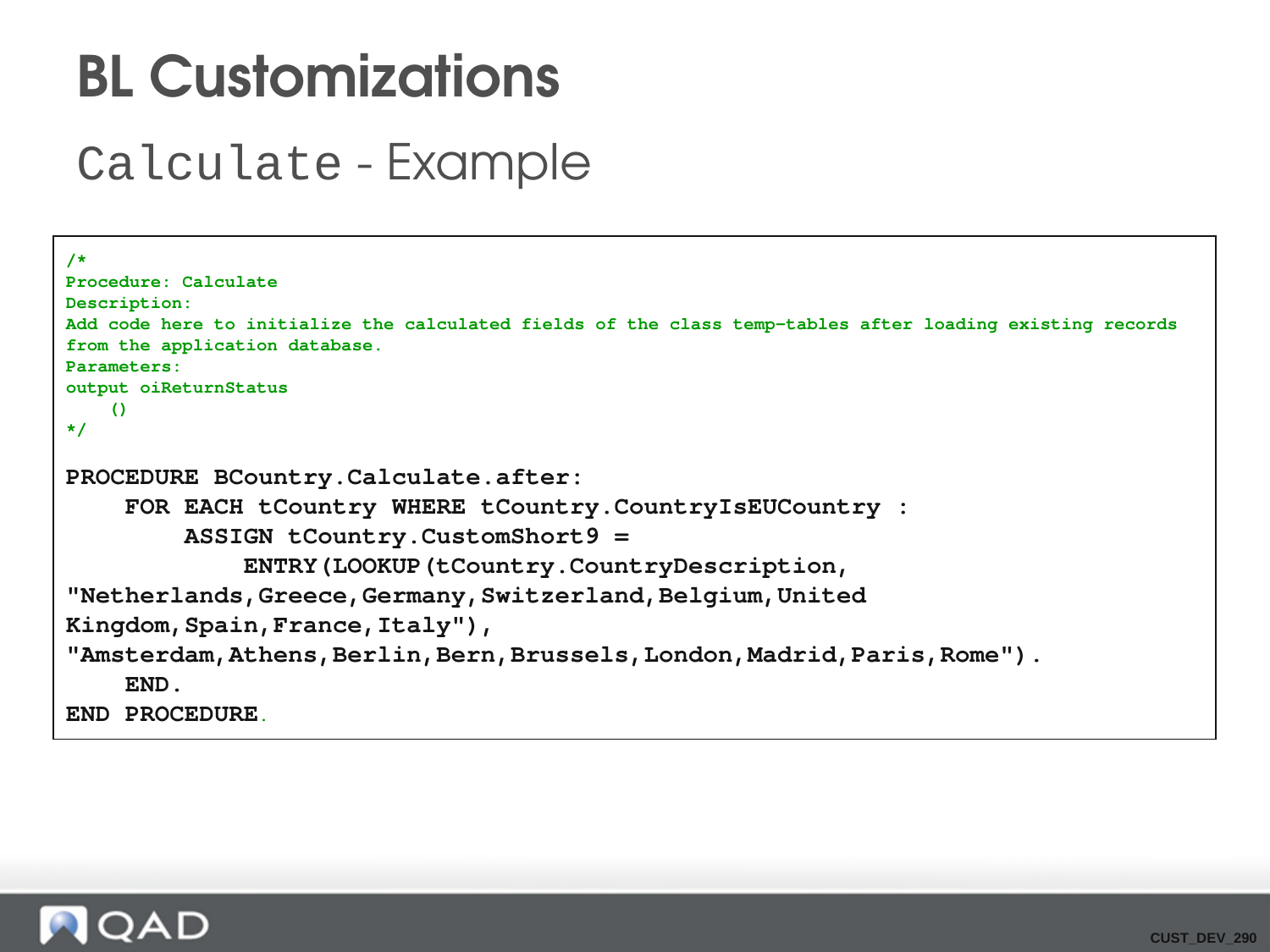

# BL Customizations
Calculate - Example
/*
Procedure: Calculate
Description:
Add code here to initialize the calculated fields of the class temp-tables after loading existing records from the application database.
Parameters:
output oiReturnStatus
    ()
*/

PROCEDURE BCountry.Calculate.after:
    FOR EACH tCountry WHERE tCountry.CountryIsEUCountry :
        ASSIGN tCountry.CustomShort9 =
            ENTRY(LOOKUP(tCountry.CountryDescription,
"Netherlands,Greece,Germany,Switzerland,Belgium,United Kingdom,Spain,France,Italy"),                  "Amsterdam,Athens,Berlin,Bern,Brussels,London,Madrid,Paris,Rome").
    END.
END PROCEDURE.
CUST_DEV_290